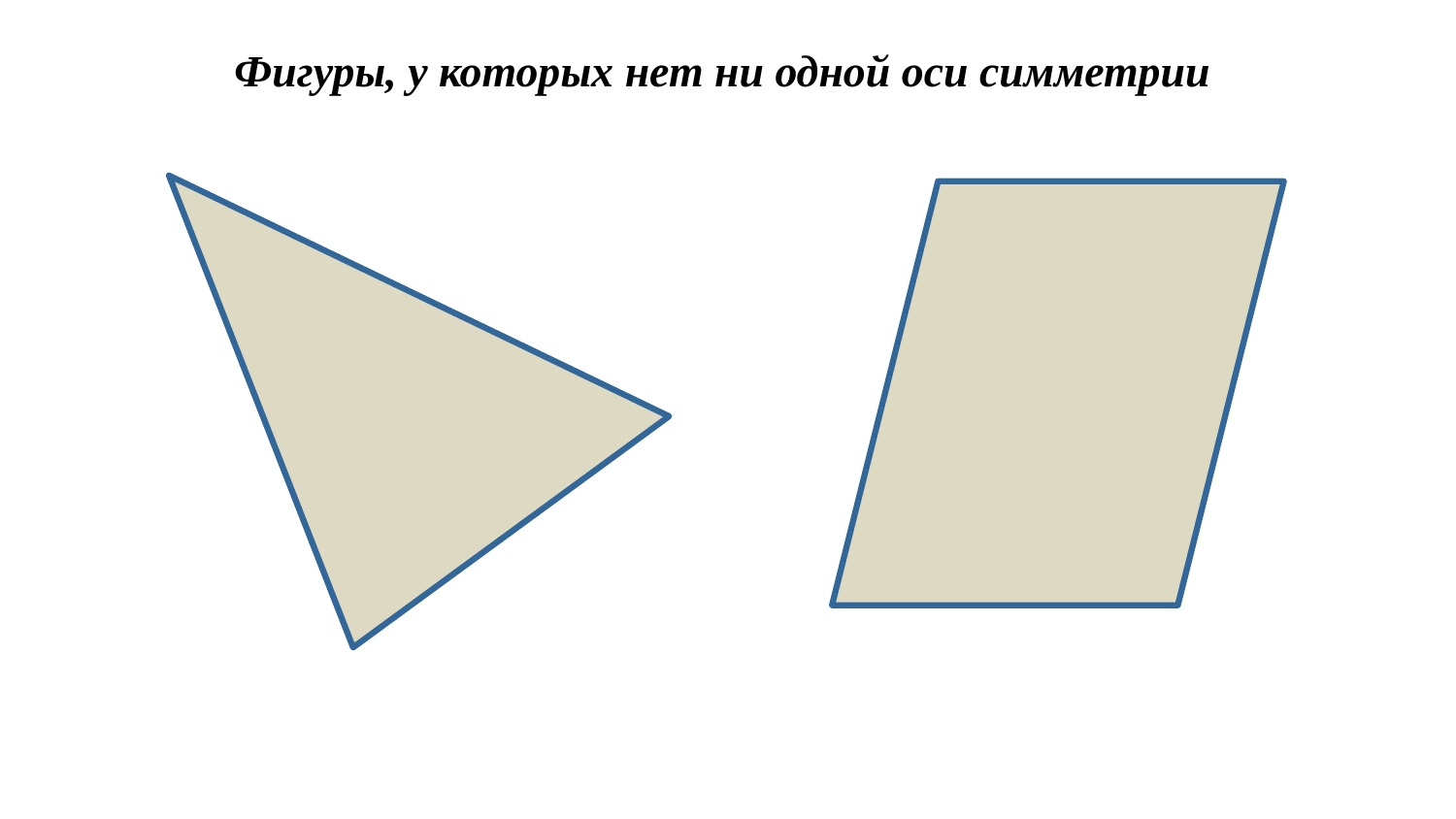

Фигуры, у которых нет ни одной оси симметрии